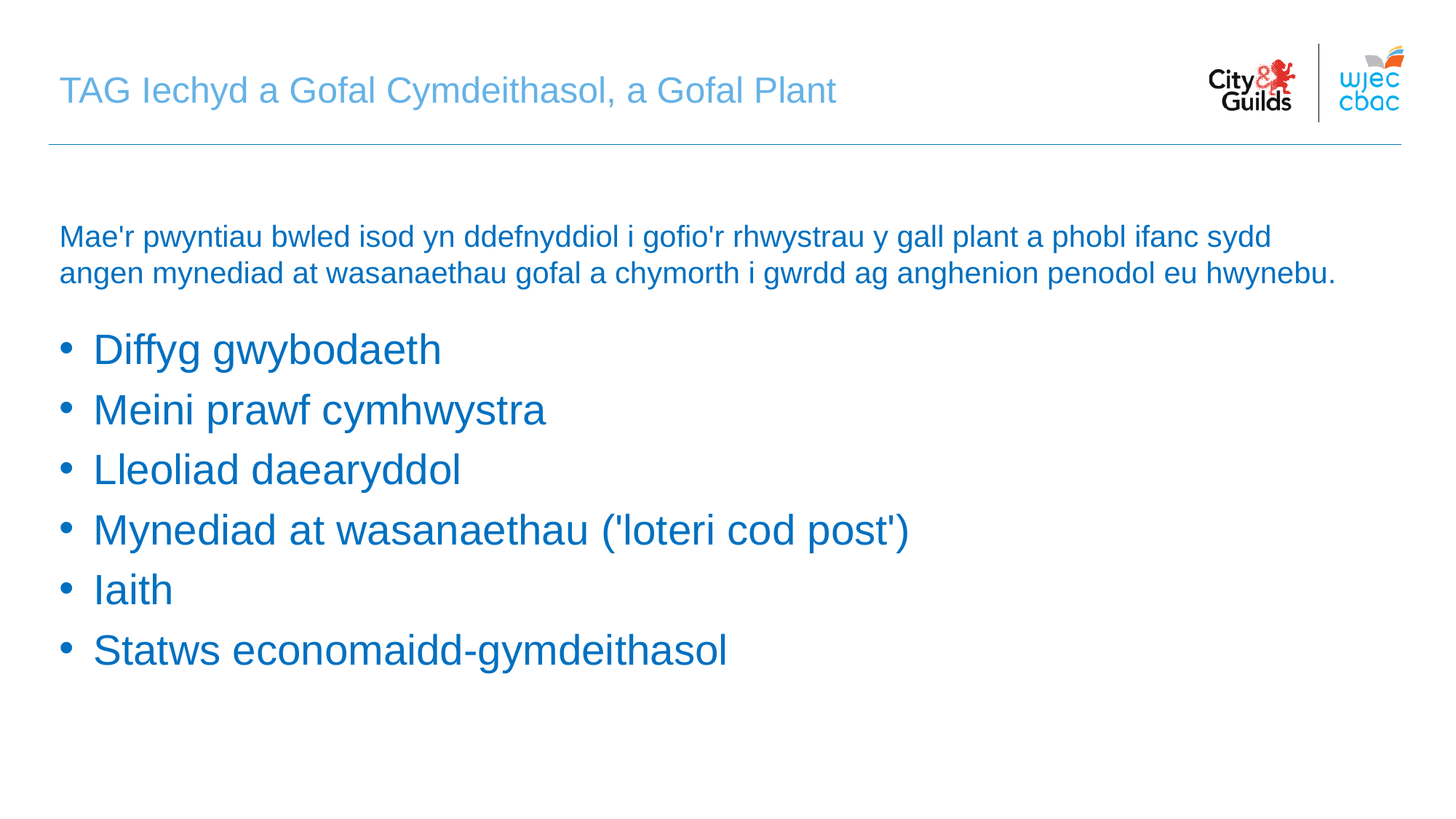

# TAG Iechyd a Gofal Cymdeithasol, a Gofal Plant
Mae'r pwyntiau bwled isod yn ddefnyddiol i gofio'r rhwystrau y gall plant a phobl ifanc sydd angen mynediad at wasanaethau gofal a chymorth i gwrdd ag anghenion penodol eu hwynebu.

Diffyg gwybodaeth
Meini prawf cymhwystra
Lleoliad daearyddol
Mynediad at wasanaethau ('loteri cod post')
Iaith
Statws economaidd-gymdeithasol